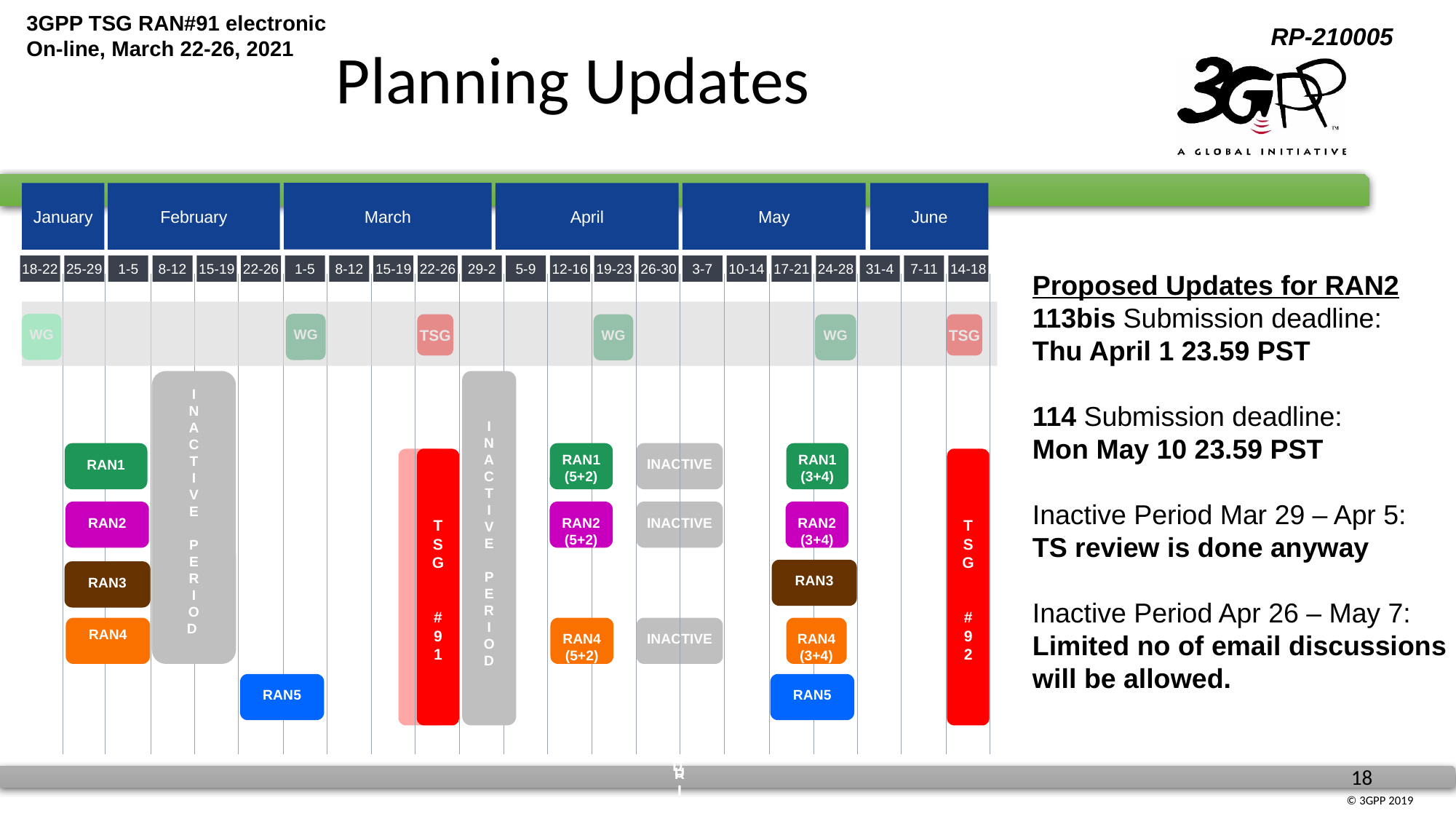

# Planning Updates
March
January
February
June
April
May
14-18
18-22
25-29
1-5
8-12
15-19
22-26
1-5
8-12
15-19
22-26
29-2
5-9
12-16
19-23
26-30
3-7
10-14
17-21
24-28
31-4
7-11
Proposed Updates for RAN2
113bis Submission deadline:
Thu April 1 23.59 PST

114 Submission deadline:
Mon May 10 23.59 PST

Inactive Period Mar 29 – Apr 5:
TS review is done anyway

Inactive Period Apr 26 – May 7:
Limited no of email discussions
will be allowed.

WG
WG
WG
WG
TSG
TSG
I
N
A
C
T
I
V
E

P
E
R
I
O
D

I
N
A
C
T
I
V
E

P
E
R
I
O
D

INACTIVE

RAN1
RAN2
RAN3
RAN4

Q
U
I
E
T

P
E
R
I
O
D
RAN1
RAN1
(5+2)
RAN1
(3+4)

T
S
G

#
9
1

T
S
G

#
9
2
RAN2
RAN2
(5+2)
INACTIVE

RAN1
RAN2
RAN3
RAN4

Q
U
I
E
T

P
E
R
I
O
D
RAN2
(3+4)
RAN3
RAN3
INACTIVE

RAN1
RAN2
RAN3
RAN4

Q
U
I
E
T

P
E
R
I
O
D
RAN4
RAN4
(5+2)
RAN4
(3+4)
RAN5
RAN5